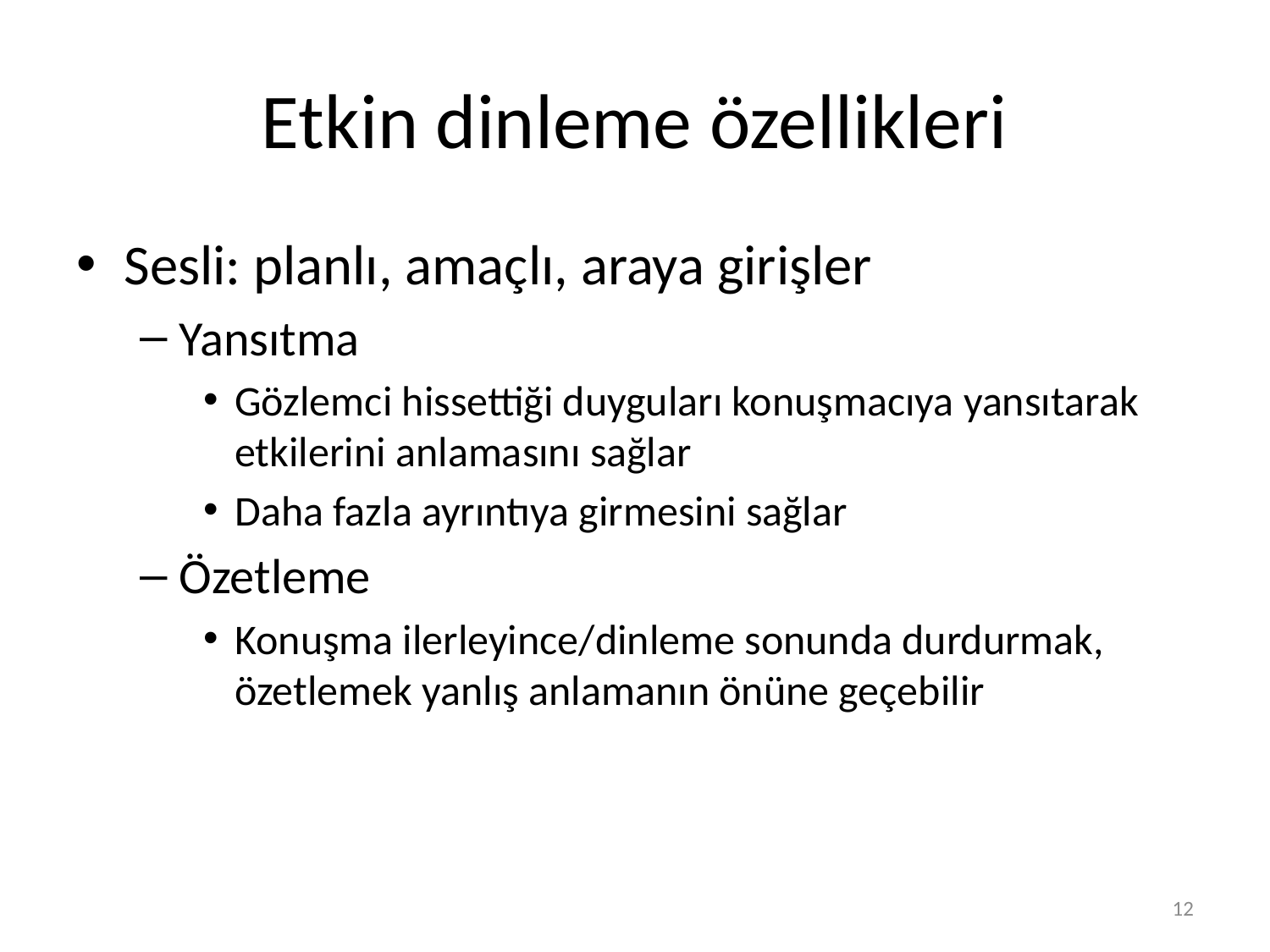

# Etkin dinleme özellikleri
Sesli: planlı, amaçlı, araya girişler
Yansıtma
Gözlemci hissettiği duyguları konuşmacıya yansıtarak etkilerini anlamasını sağlar
Daha fazla ayrıntıya girmesini sağlar
Özetleme
Konuşma ilerleyince/dinleme sonunda durdurmak, özetlemek yanlış anlamanın önüne geçebilir
12